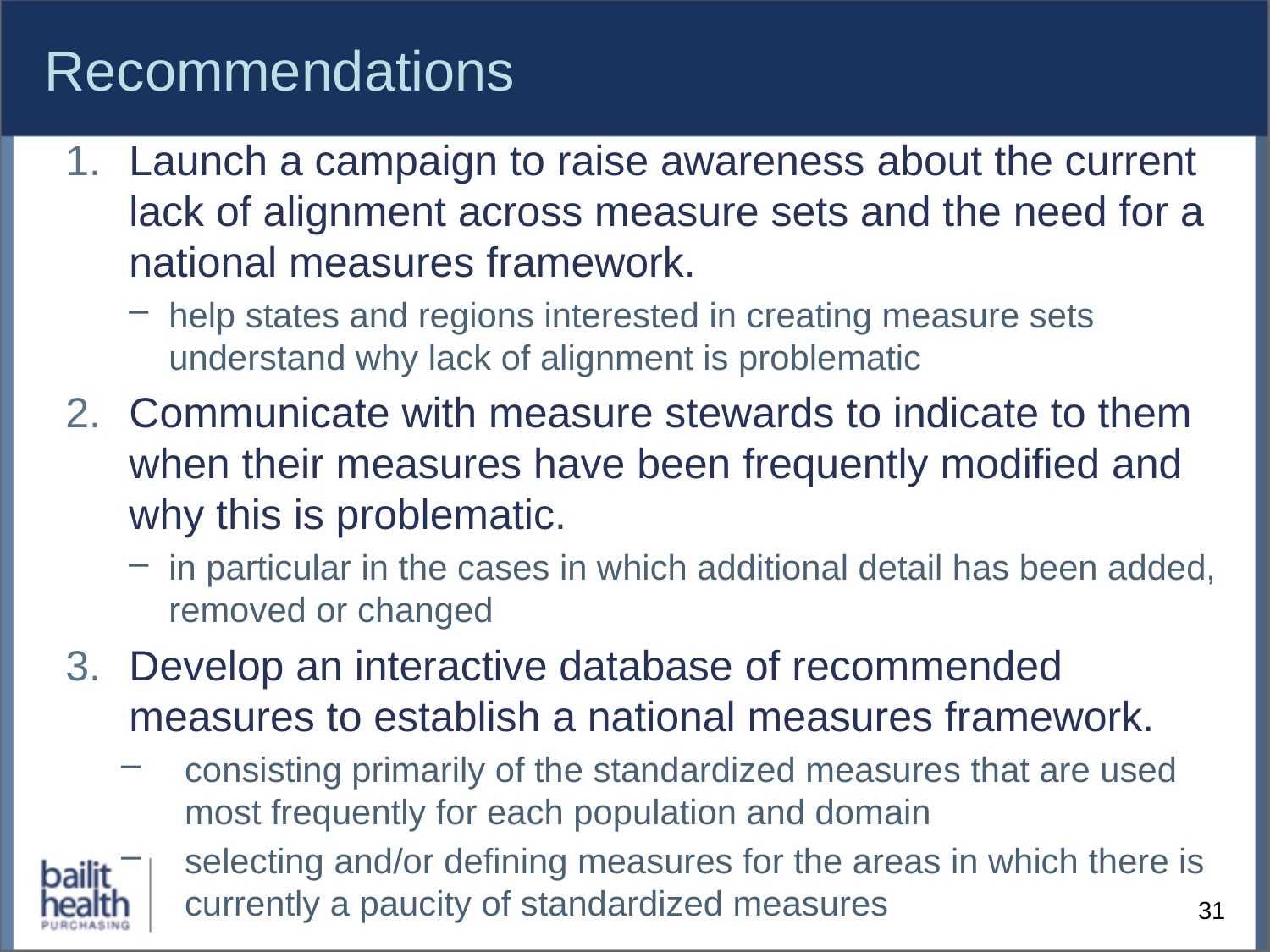

# Recommendations
Launch a campaign to raise awareness about the current lack of alignment across measure sets and the need for a national measures framework.
help states and regions interested in creating measure sets understand why lack of alignment is problematic
Communicate with measure stewards to indicate to them when their measures have been frequently modified and why this is problematic.
in particular in the cases in which additional detail has been added, removed or changed
Develop an interactive database of recommended measures to establish a national measures framework.
consisting primarily of the standardized measures that are used most frequently for each population and domain
selecting and/or defining measures for the areas in which there is currently a paucity of standardized measures
31